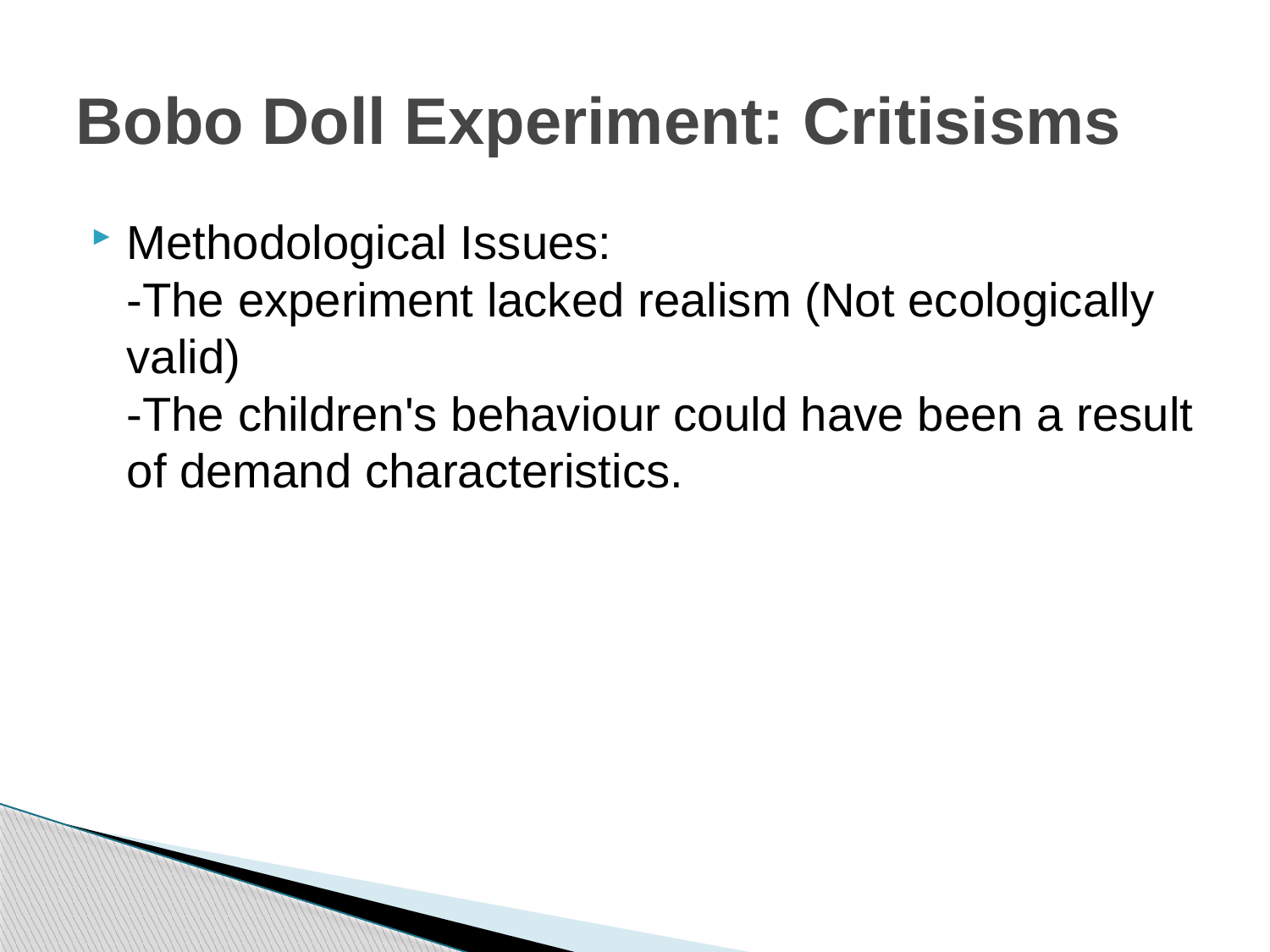

# Bobo Doll Experiment: Critisisms
Methodological Issues:
-The experiment lacked realism (Not ecologically valid)
-The children's behaviour could have been a result of demand characteristics.